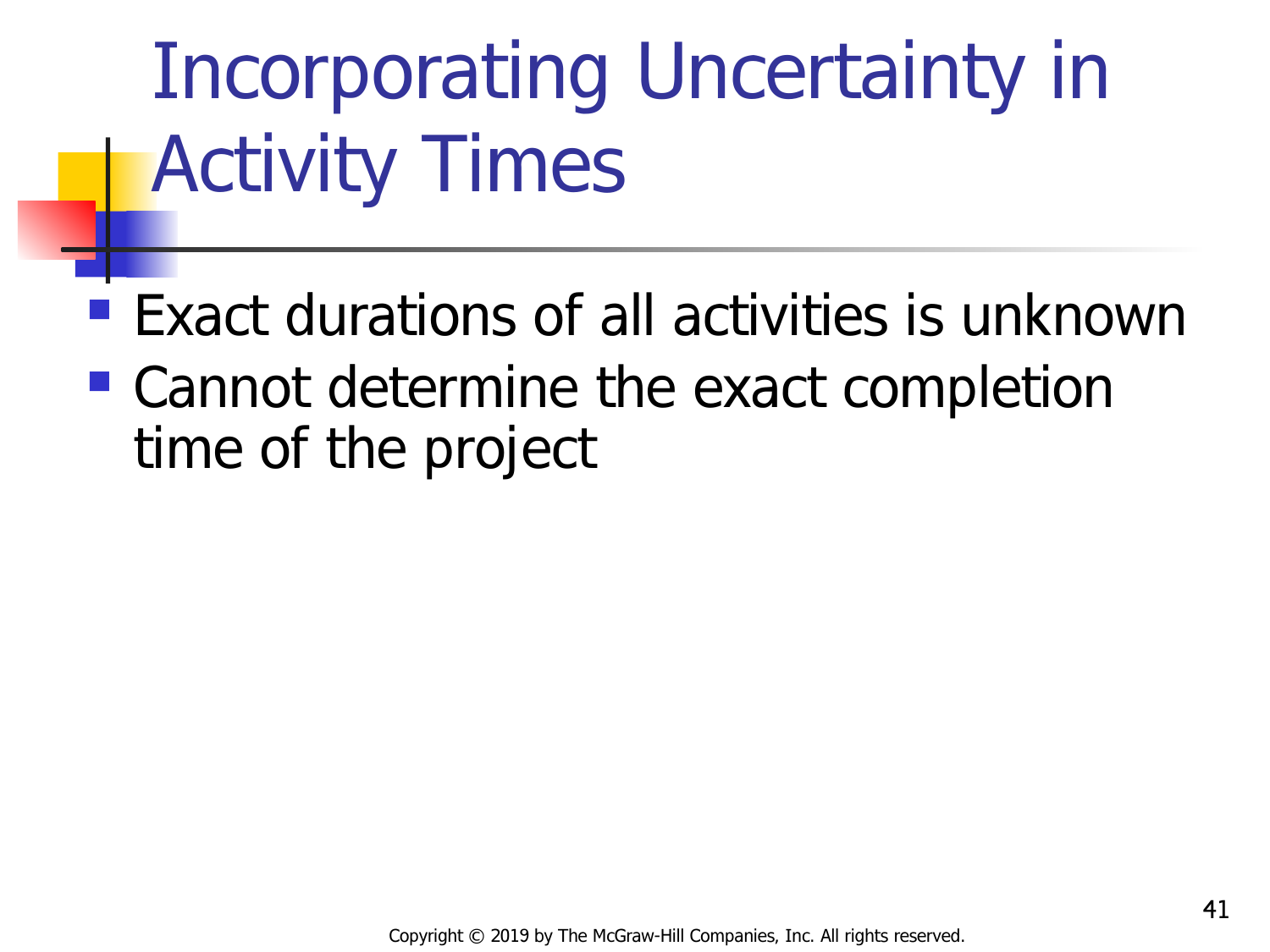

# Incorporating Uncertainty in Activity Times
Exact durations of all activities is unknown
Cannot determine the exact completion time of the project
41
Copyright © 2019 by The McGraw-Hill Companies, Inc. All rights reserved.